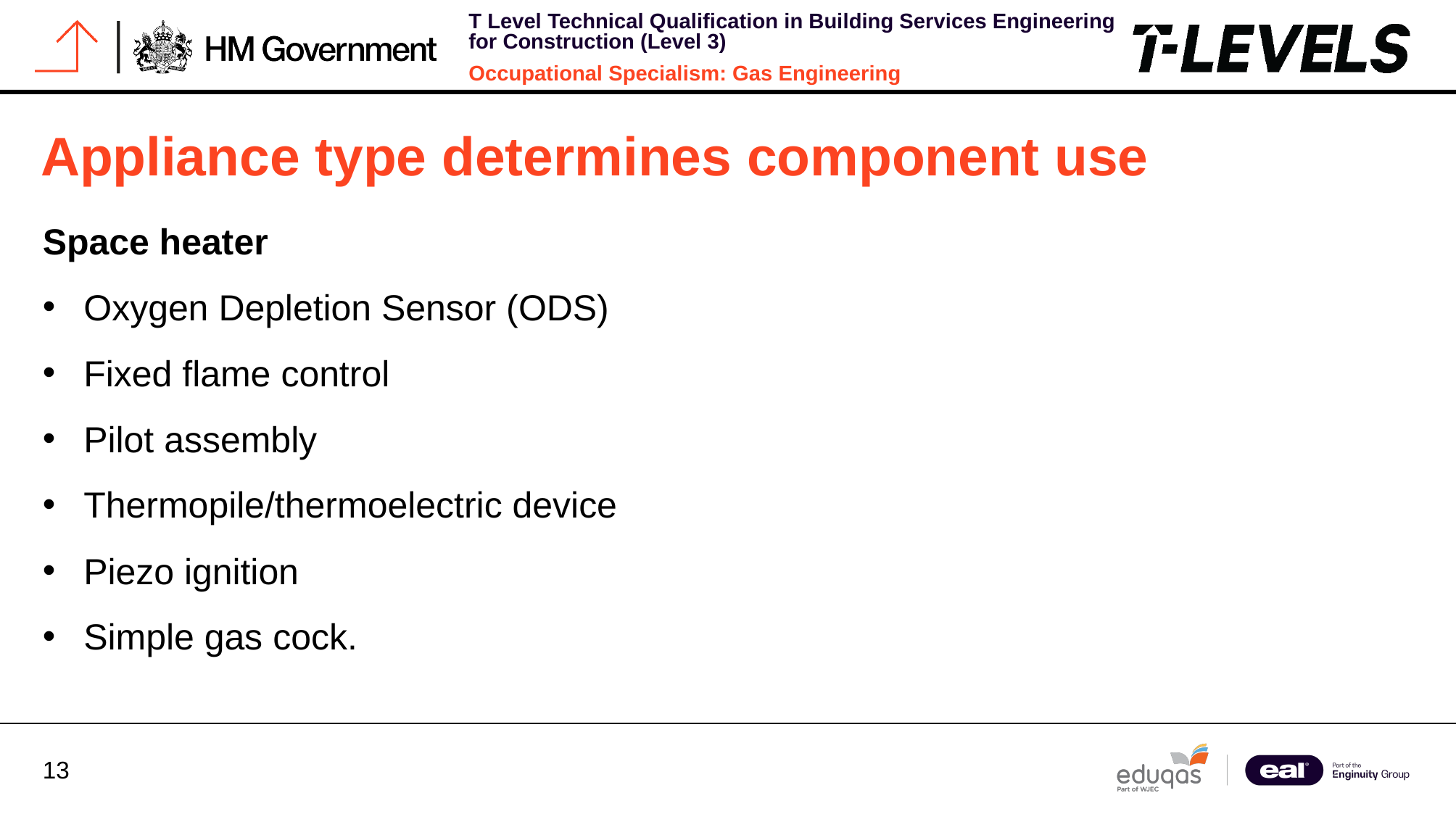

# Appliance type determines component use
Space heater
Oxygen Depletion Sensor (ODS)
Fixed flame control
Pilot assembly
Thermopile/thermoelectric device
Piezo ignition
Simple gas cock.